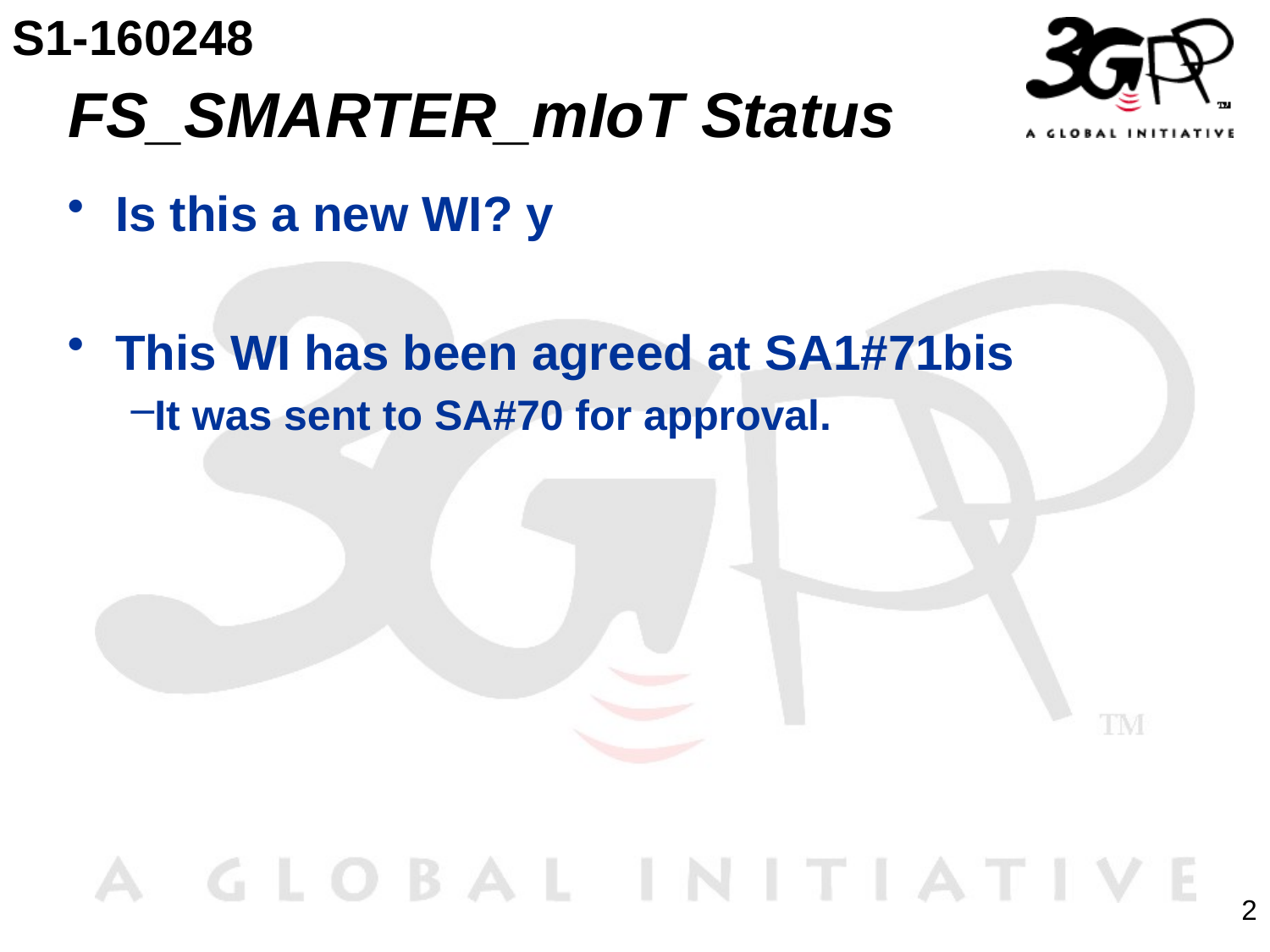

S1-160248
# FS_SMARTER_mIoT Status
Is this a new WI? y

This WI has been agreed at SA1#71bis
It was sent to SA#70 for approval.
2